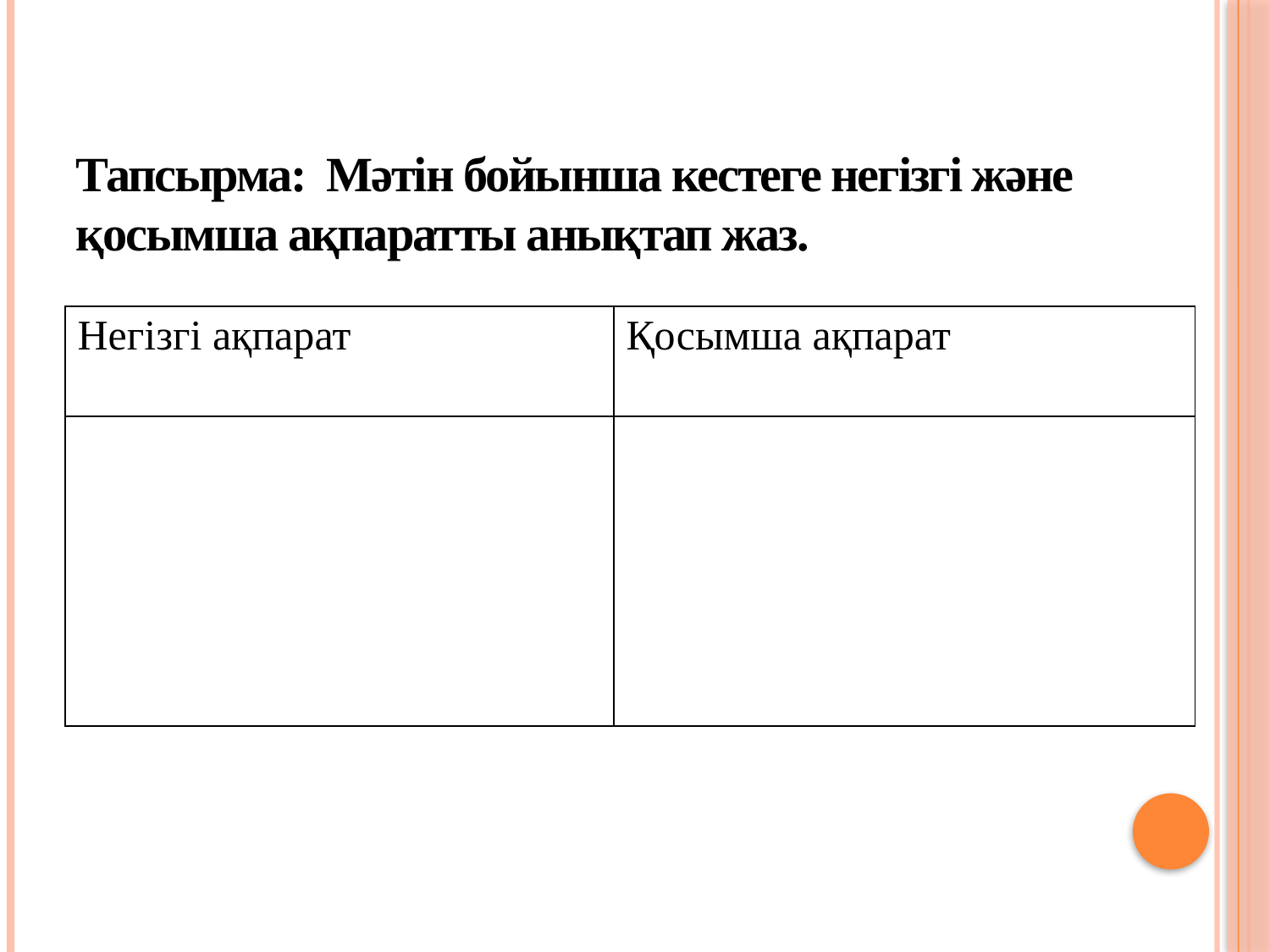

Тапсырма:  Мәтін бойынша кестеге негізгі және қосымша ақпаратты анықтап жаз.

| Негізгі ақпарат | Қосымша ақпарат |
| --- | --- |
|  |  |